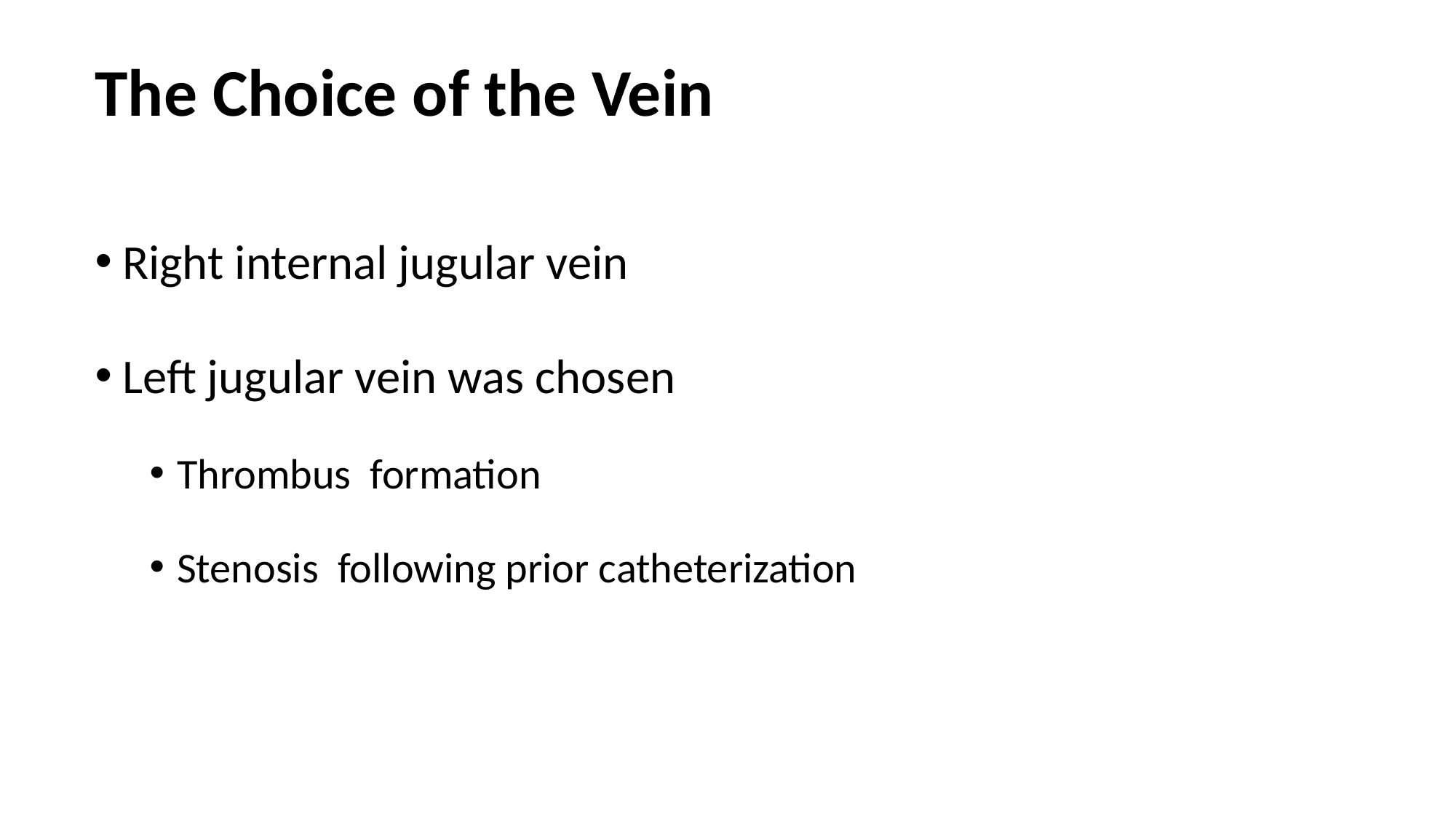

# The Choice of the Vein
Right internal jugular vein
Left jugular vein was chosen
Thrombus  formation
Stenosis  following prior catheterization